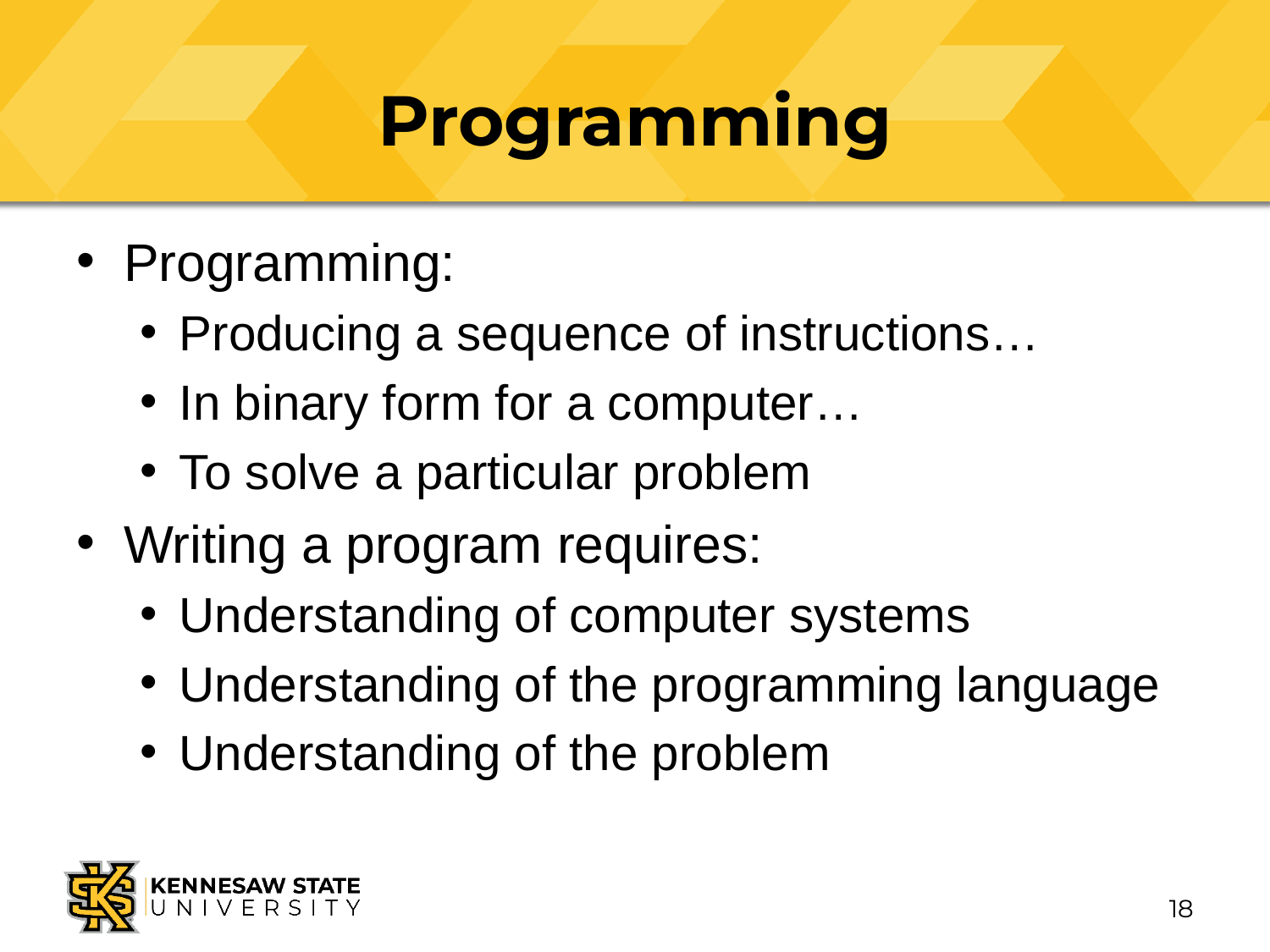

# Programming
Programming:
Producing a sequence of instructions…
In binary form for a computer…
To solve a particular problem
Writing a program requires:
Understanding of computer systems
Understanding of the programming language
Understanding of the problem
18